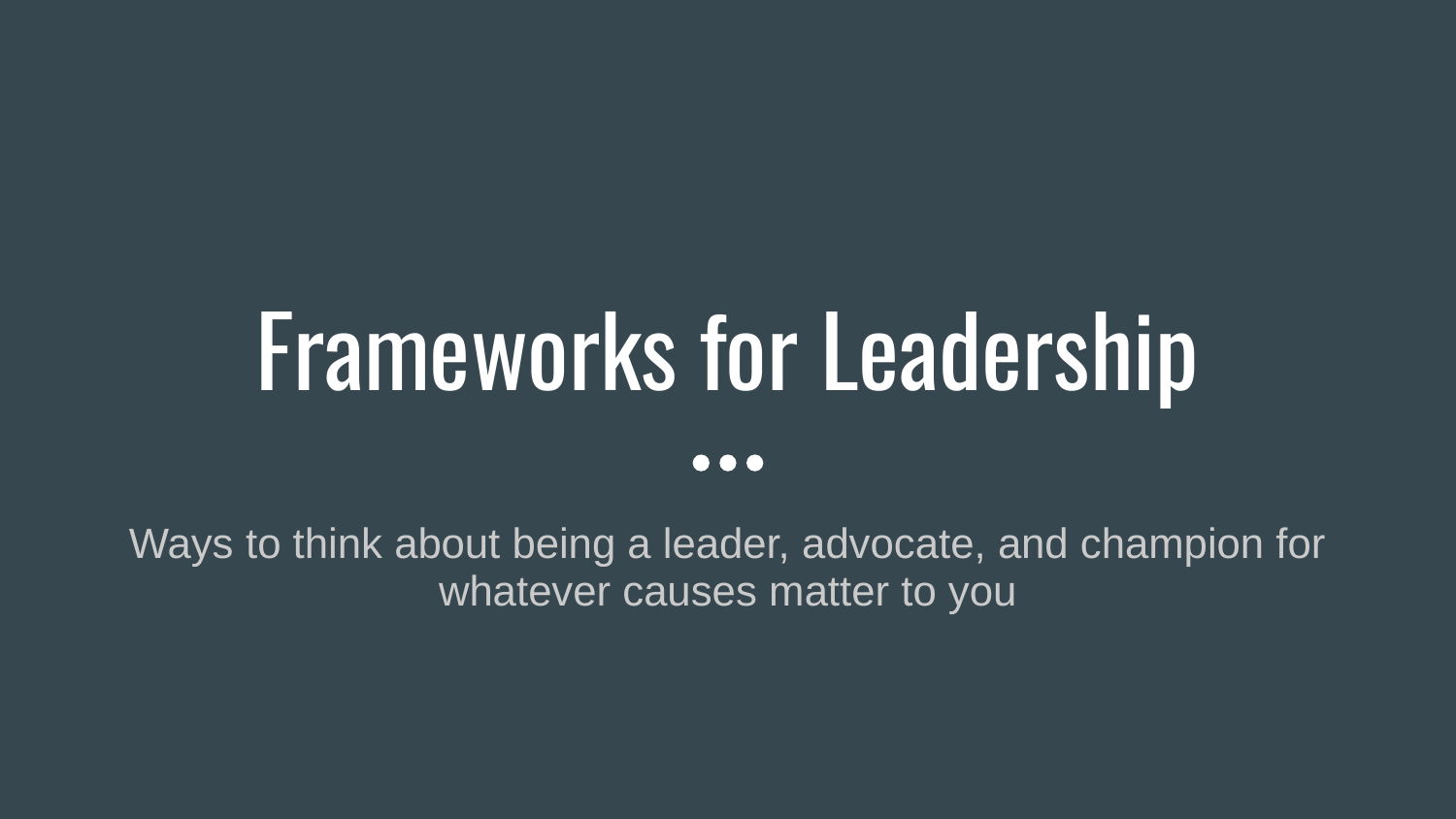

# Frameworks for Leadership
Ways to think about being a leader, advocate, and champion for whatever causes matter to you